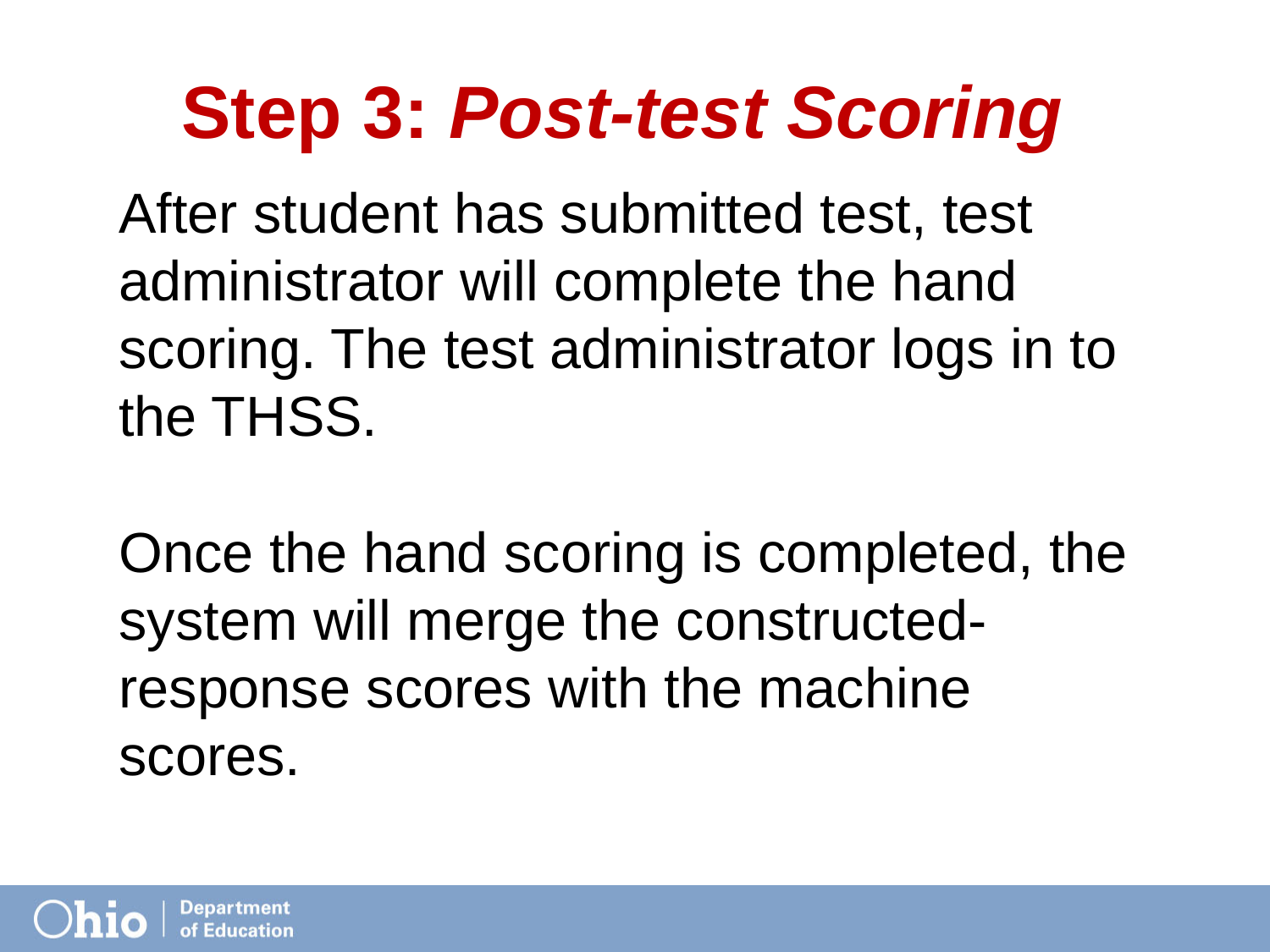

# Step 3: Post-test Scoring
After student has submitted test, test administrator will complete the hand scoring. The test administrator logs in to the THSS.

Once the hand scoring is completed, the system will merge the constructed-response scores with the machine scores.